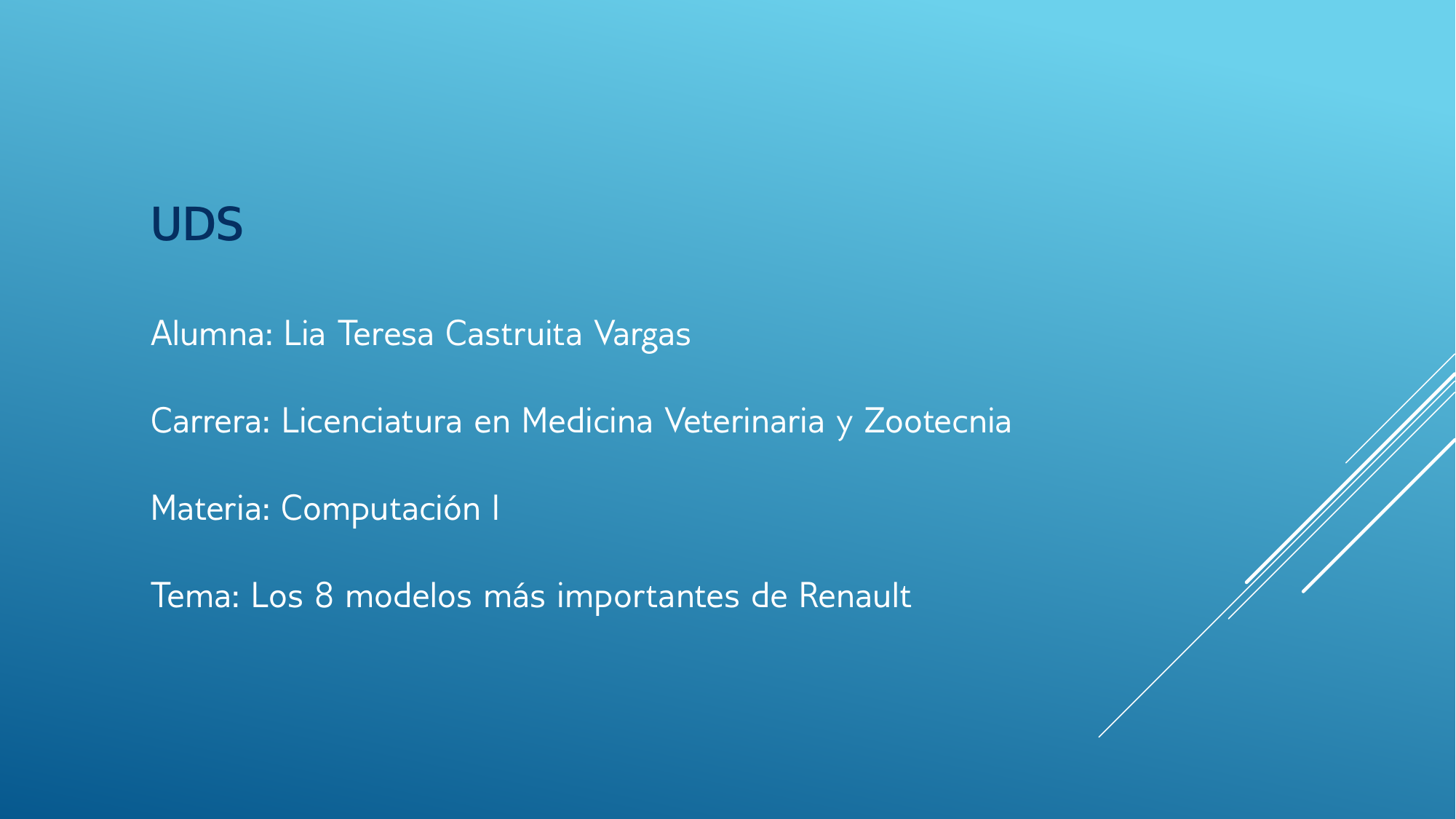

# UDS Alumna: Lia Teresa Castruita Vargas Carrera: Licenciatura en Medicina Veterinaria y Zootecnia Materia: Computación I Tema: Los 8 modelos más importantes de Renault